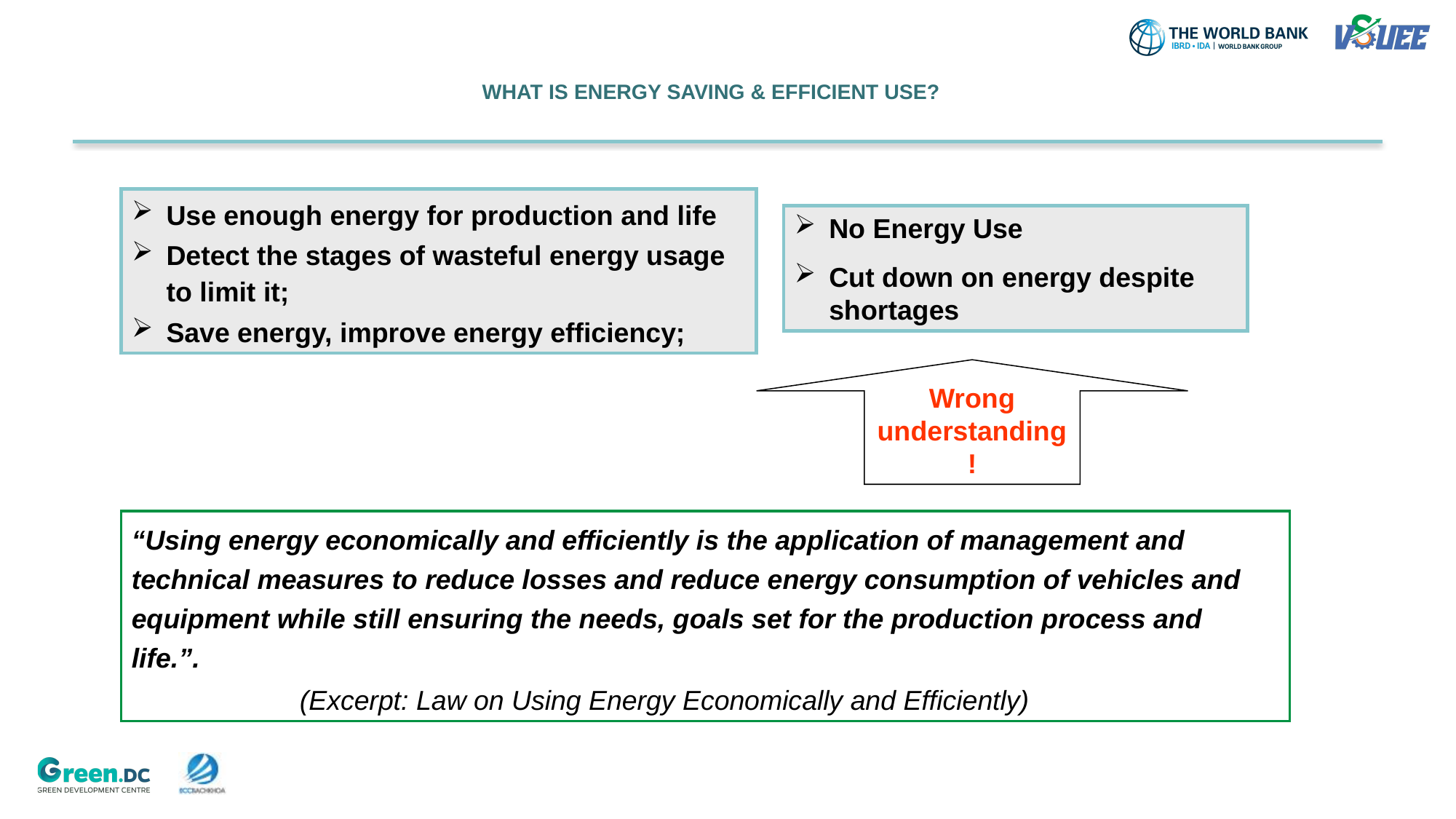

14
WHAT IS ENERGY SAVING & EFFICIENT USE?
Use enough energy for production and life
Detect the stages of wasteful energy usage to limit it;
Save energy, improve energy efficiency;
No Energy Use
Cut down on energy despite shortages
Wrong understanding!
“Using energy economically and efficiently is the application of management and technical measures to reduce losses and reduce energy consumption of vehicles and equipment while still ensuring the needs, goals set for the production process and life.”.
                      (Excerpt: Law on Using Energy Economically and Efficiently)